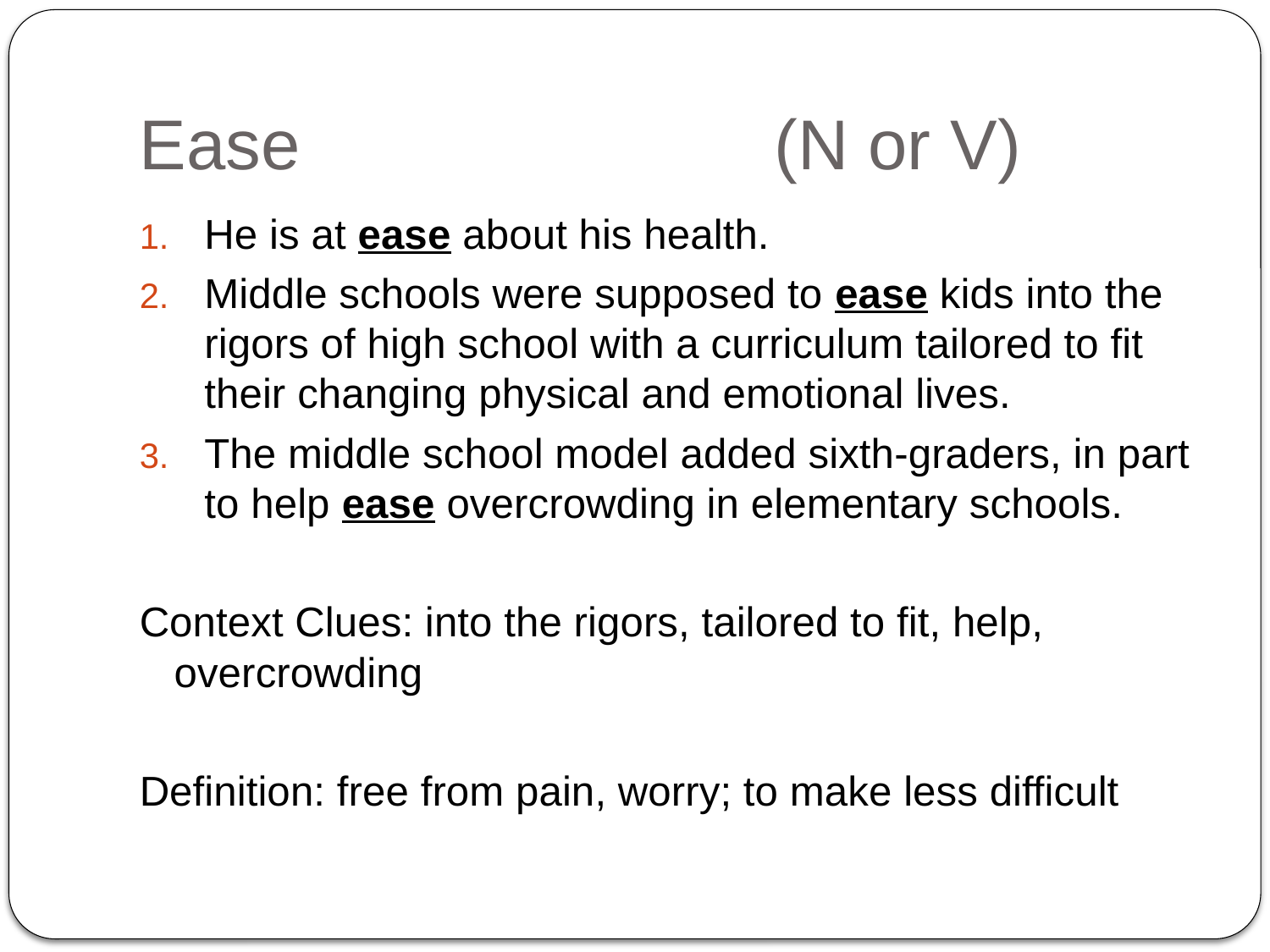

# Ease				(N or V)
He is at ease about his health.
Middle schools were supposed to ease kids into the rigors of high school with a curriculum tailored to fit their changing physical and emotional lives.
The middle school model added sixth-graders, in part to help ease overcrowding in elementary schools.

Context Clues: into the rigors, tailored to fit, help, overcrowding

Definition: free from pain, worry; to make less difficult